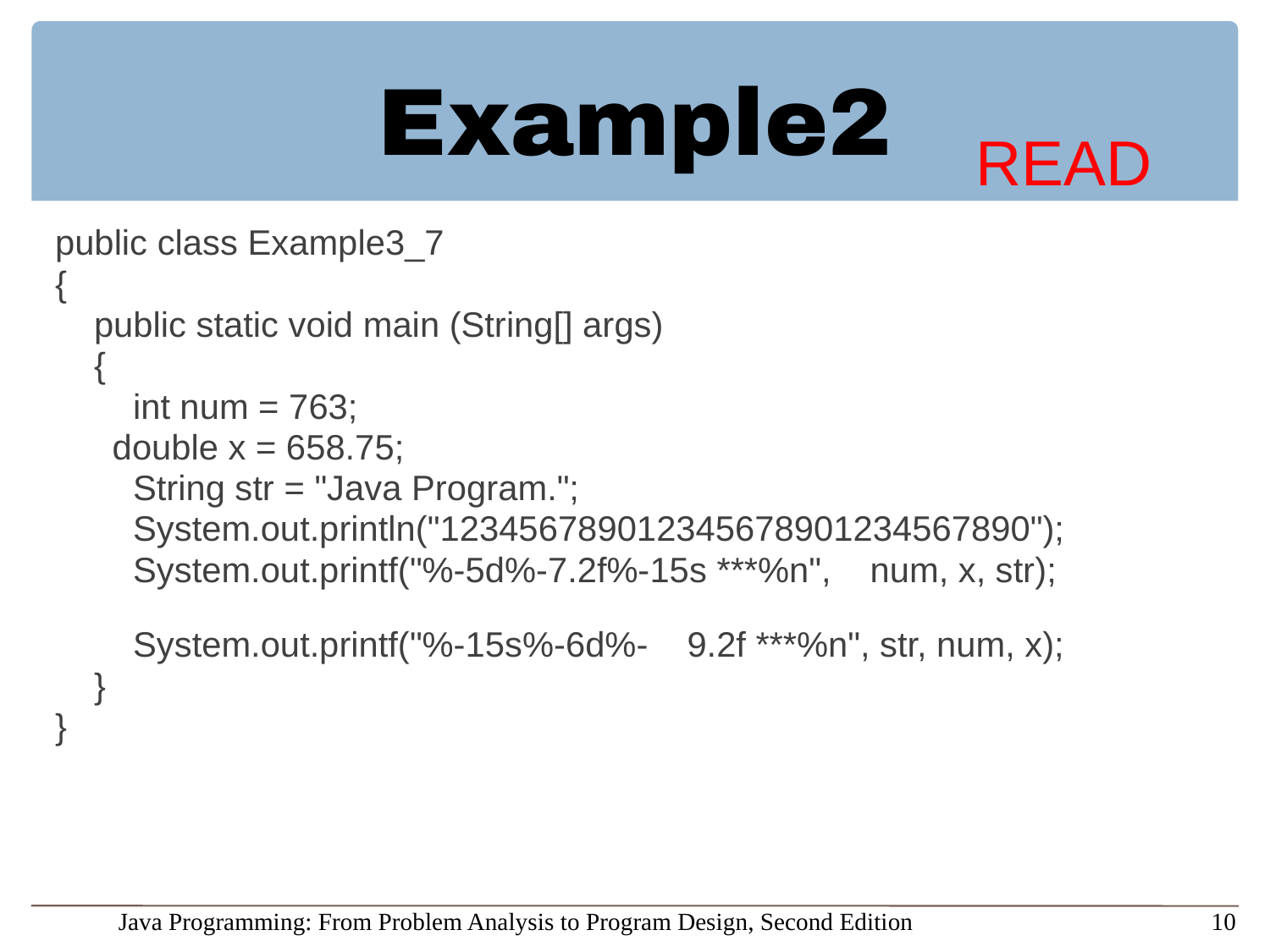

# Example2
READ
public class Example3_7
{
    public static void main (String[] args)
    {
        int num = 763;
	  double x = 658.75;
        String str = "Java Program.";
        System.out.println("123456789012345678901234567890");
        System.out.printf("%-5d%-7.2f%-15s ***%n",    num, x, str);
        System.out.printf("%-15s%-6d%-    9.2f ***%n", str, num, x);
    }
}

Java Programming: From Problem Analysis to Program Design, Second Edition
10